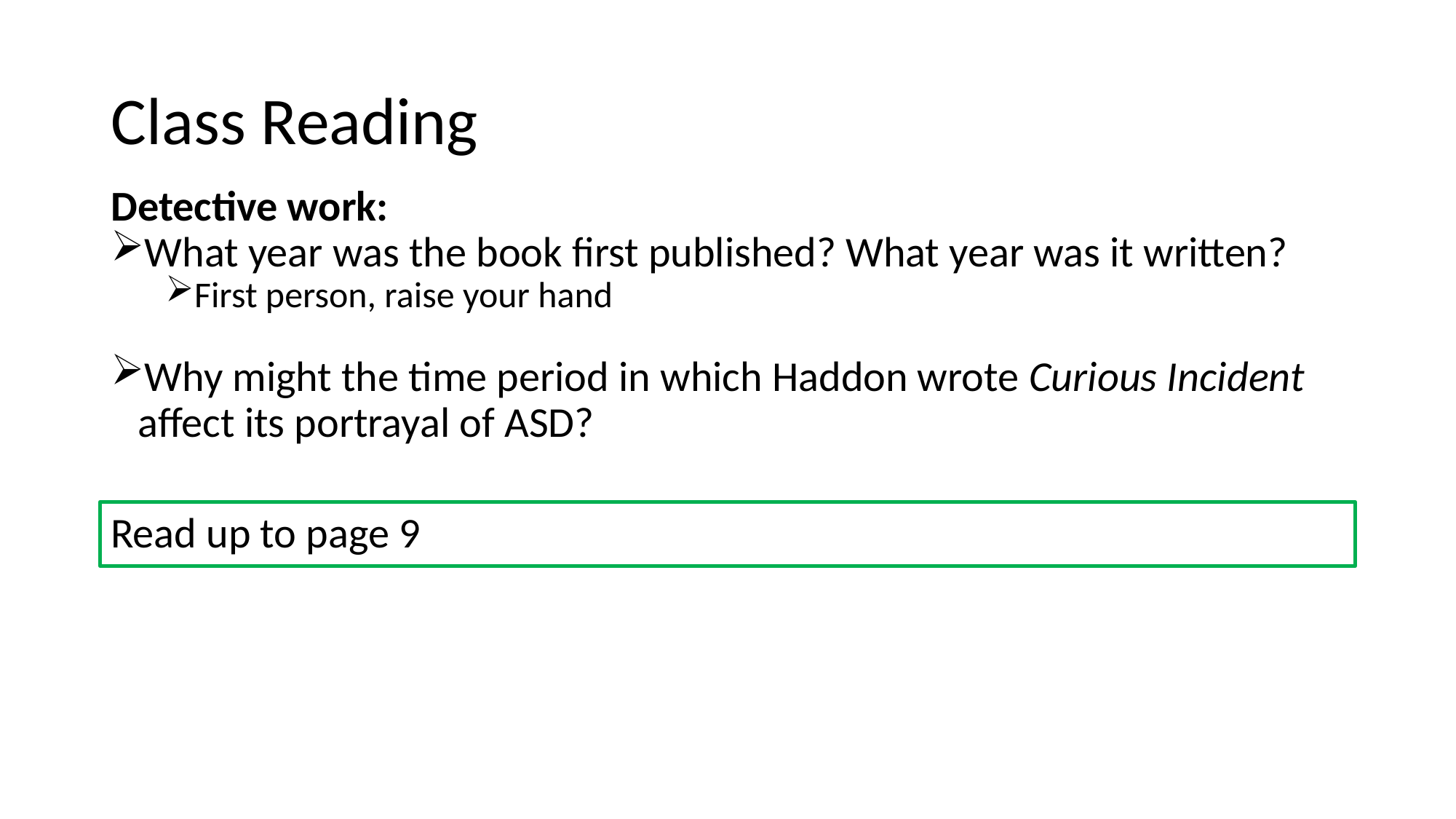

# Class Reading
Detective work:
What year was the book first published? What year was it written?
First person, raise your hand

Why might the time period in which Haddon wrote Curious Incident affect its portrayal of ASD?
Read up to page 9